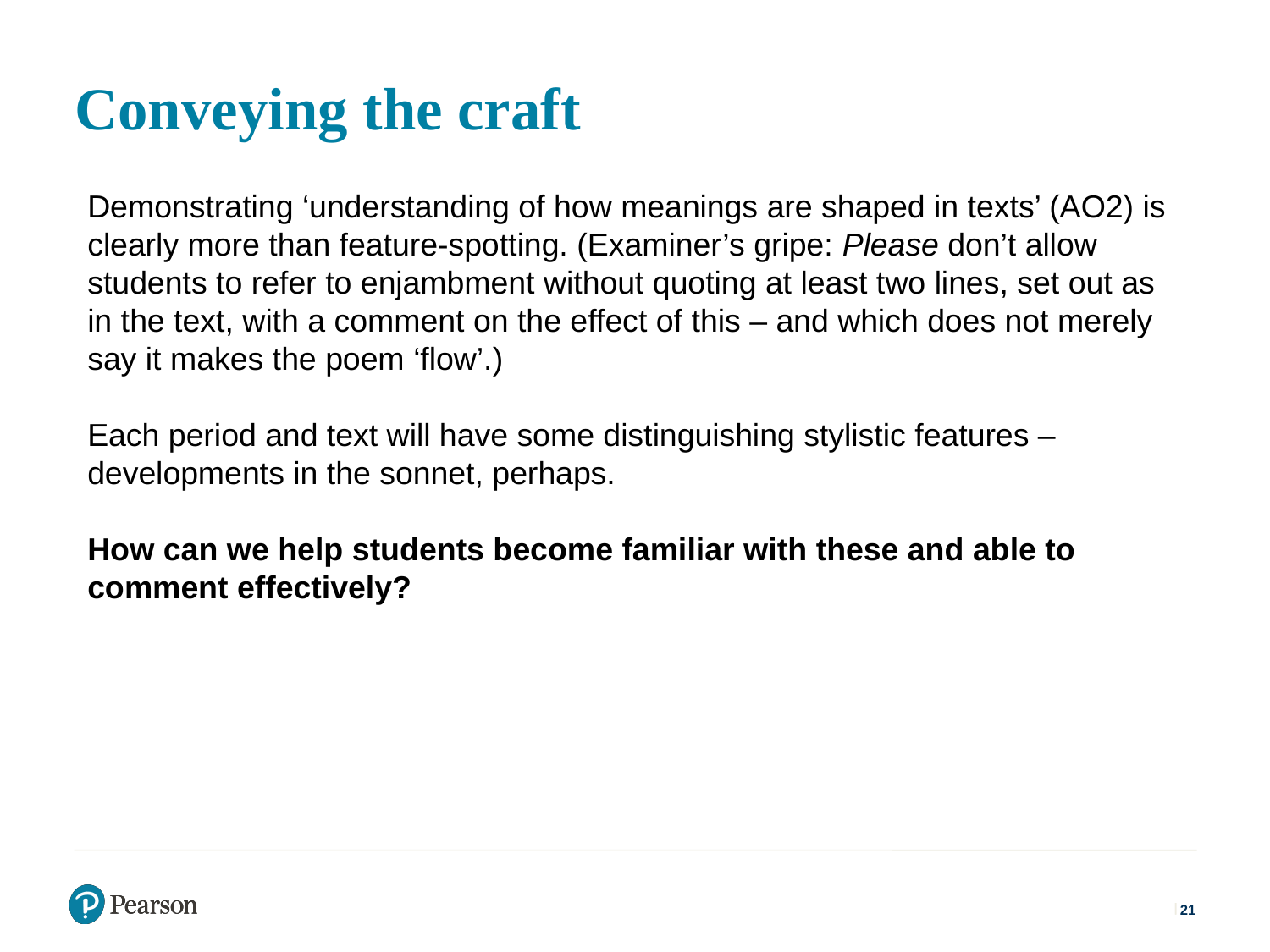

Conveying the craft

Demonstrating ‘understanding of how meanings are shaped in texts’ (AO2) is clearly more than feature-spotting. (Examiner’s gripe: Please don’t allow students to refer to enjambment without quoting at least two lines, set out as in the text, with a comment on the effect of this – and which does not merely say it makes the poem ‘flow’.)

Each period and text will have some distinguishing stylistic features – developments in the sonnet, perhaps.

How can we help students become familiar with these and able to comment effectively?

21